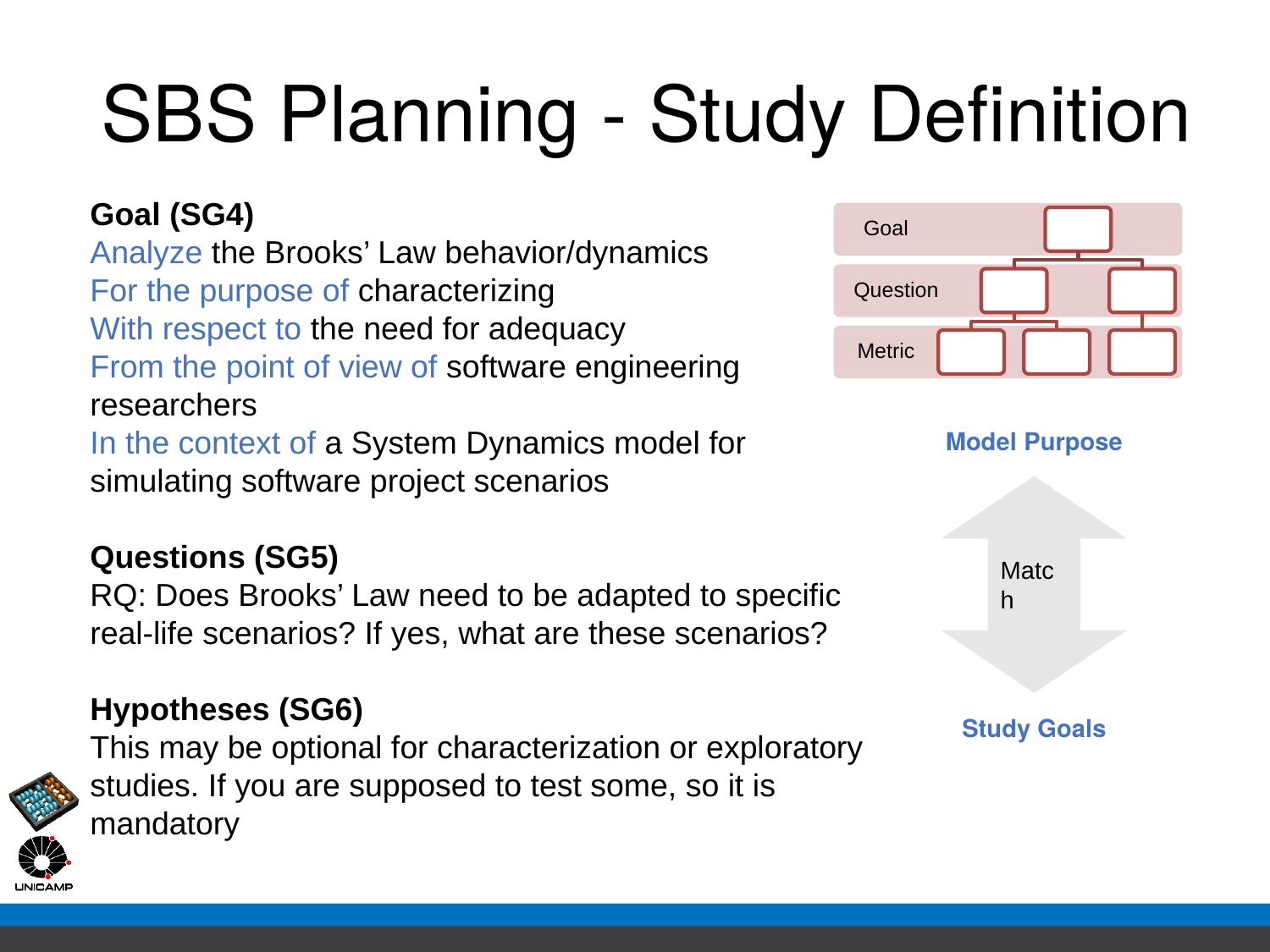

# SBS Planning - Study Definition
Goal (SG4)
Analyze the Brooks’ Law behavior/dynamics
For the purpose of characterizing
With respect to the need for adequacy
From the point of view of software engineering researchers
In the context of a System Dynamics model for simulating software project scenarios

Questions (SG5)
RQ: Does Brooks’ Law need to be adapted to specific real-life scenarios? If yes, what are these scenarios?

Hypotheses (SG6)
This may be optional for characterization or exploratory studies. If you are supposed to test some, so it is mandatory

Goal

G1

Question

Q1
Q2

Metric

M1
M2
M3
Model Purpose
Match
Study Goals